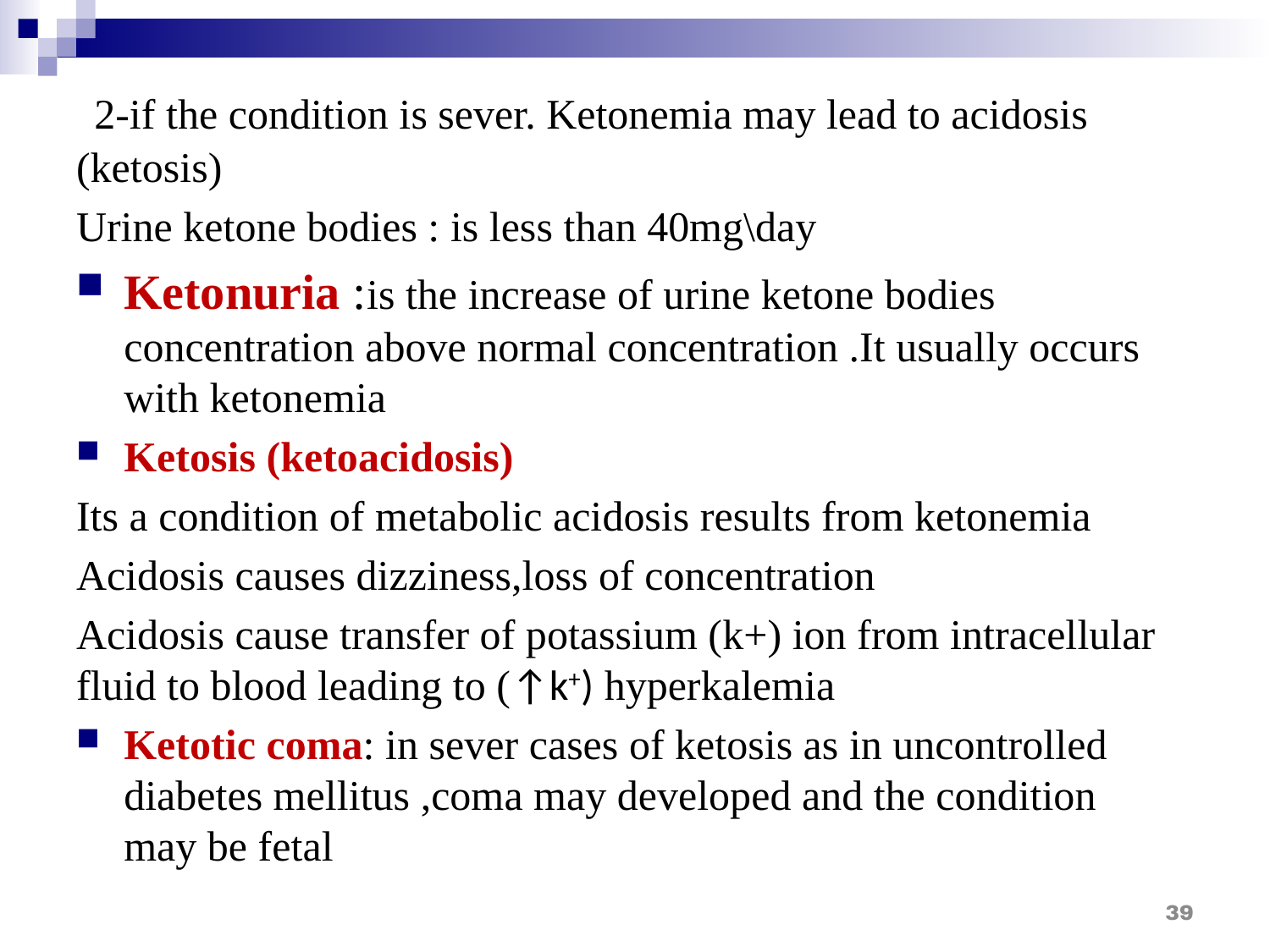

2-if the condition is sever. Ketonemia may lead to acidosis (ketosis)
Urine ketone bodies : is less than 40mg\day
Ketonuria :is the increase of urine ketone bodies concentration above normal concentration .It usually occurs with ketonemia
Ketosis (ketoacidosis)
Its a condition of metabolic acidosis results from ketonemia
Acidosis causes dizziness,loss of concentration
Acidosis cause transfer of potassium (k+) ion from intracellular fluid to blood leading to (↑k+) hyperkalemia
Ketotic coma: in sever cases of ketosis as in uncontrolled diabetes mellitus ,coma may developed and the condition may be fetal

39